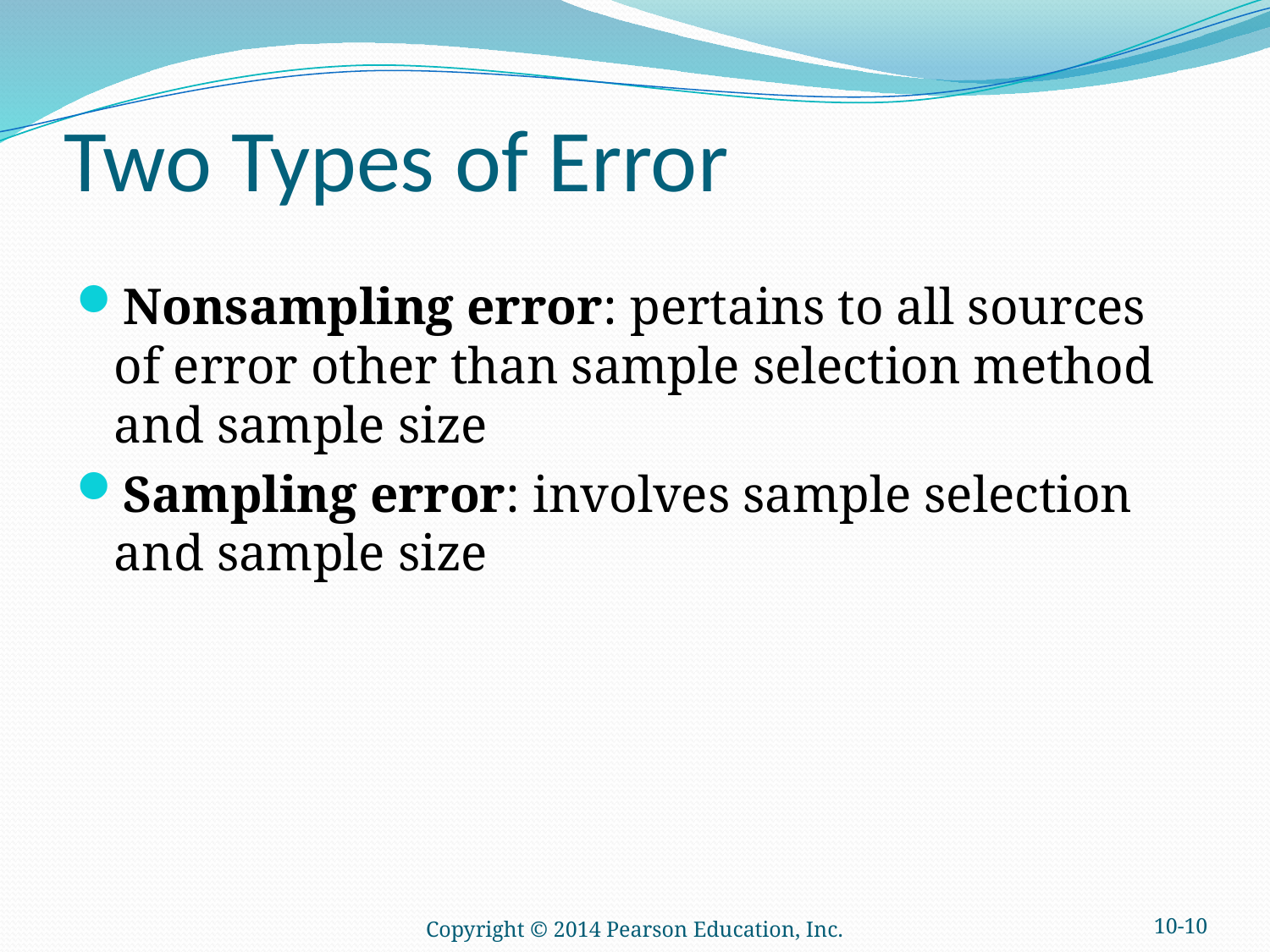

# Two Types of Error
Nonsampling error: pertains to all sources of error other than sample selection method and sample size
Sampling error: involves sample selection and sample size